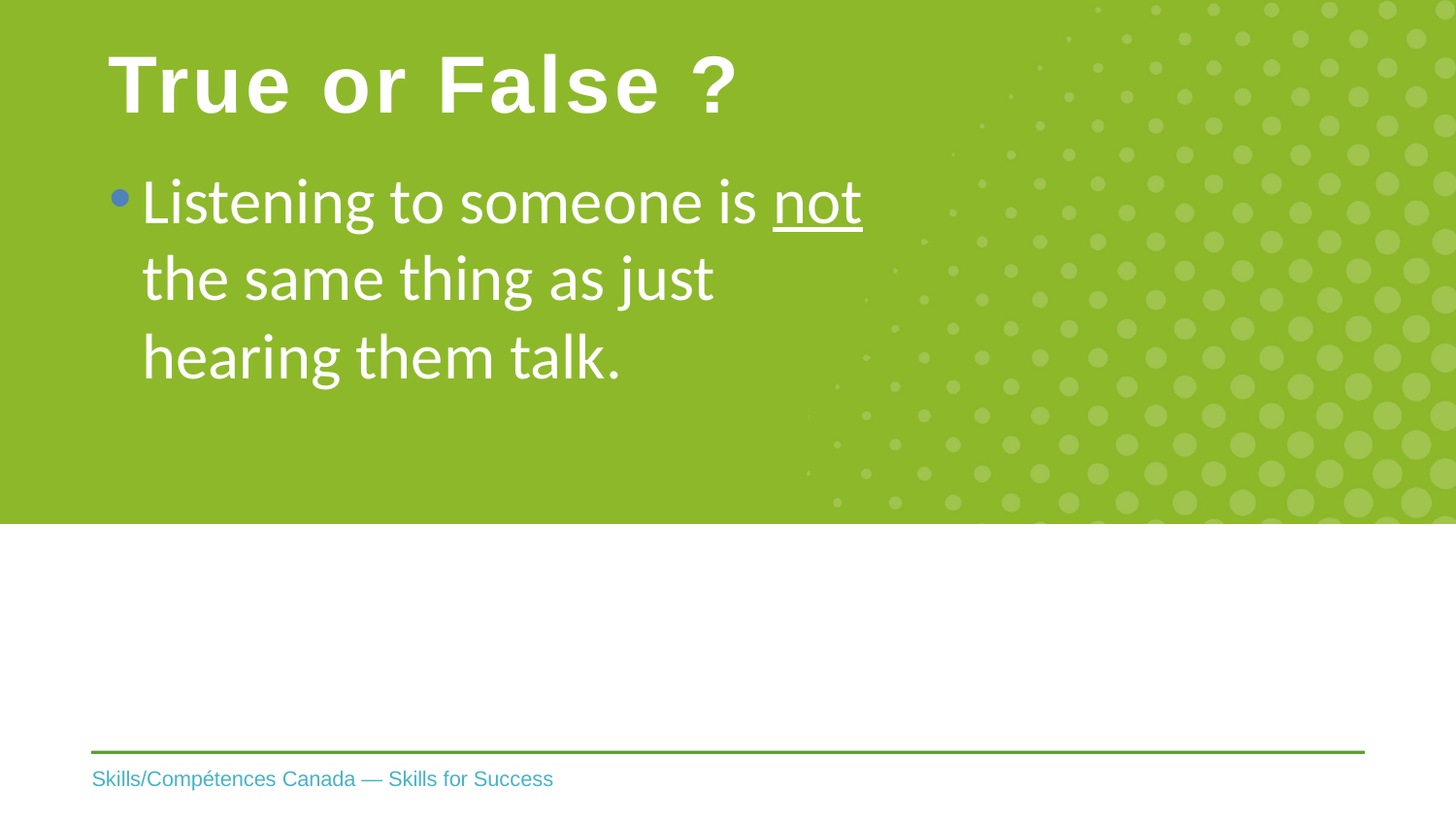

# True or False ?
Listening to someone is not the same thing as just hearing them talk.